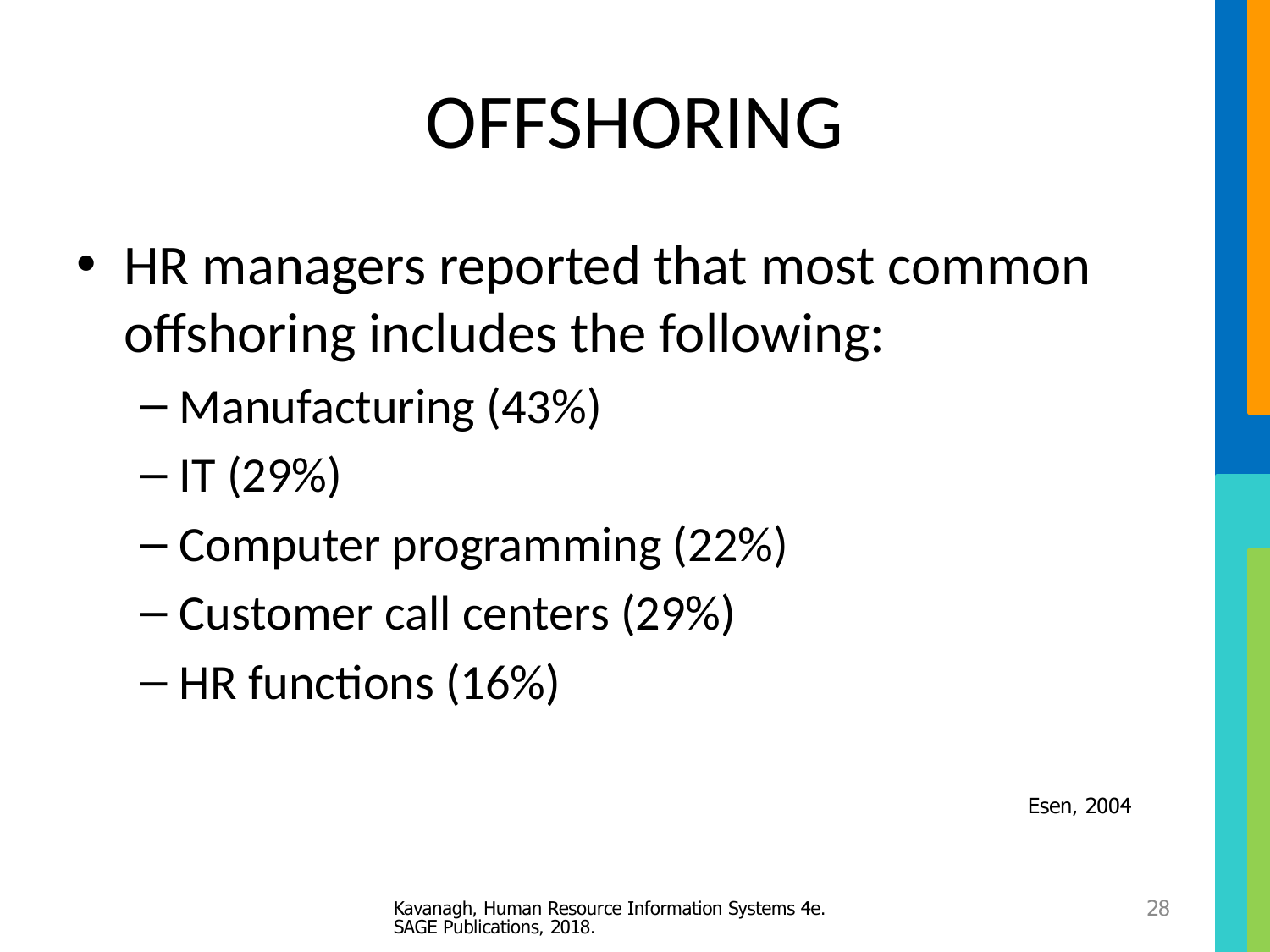

# OFFSHORING
HR managers reported that most common offshoring includes the following:
Manufacturing (43%)
IT (29%)
Computer programming (22%)
Customer call centers (29%)
HR functions (16%)
Esen, 2004
Kavanagh, Human Resource Information Systems 4e. SAGE Publications, 2018.
28